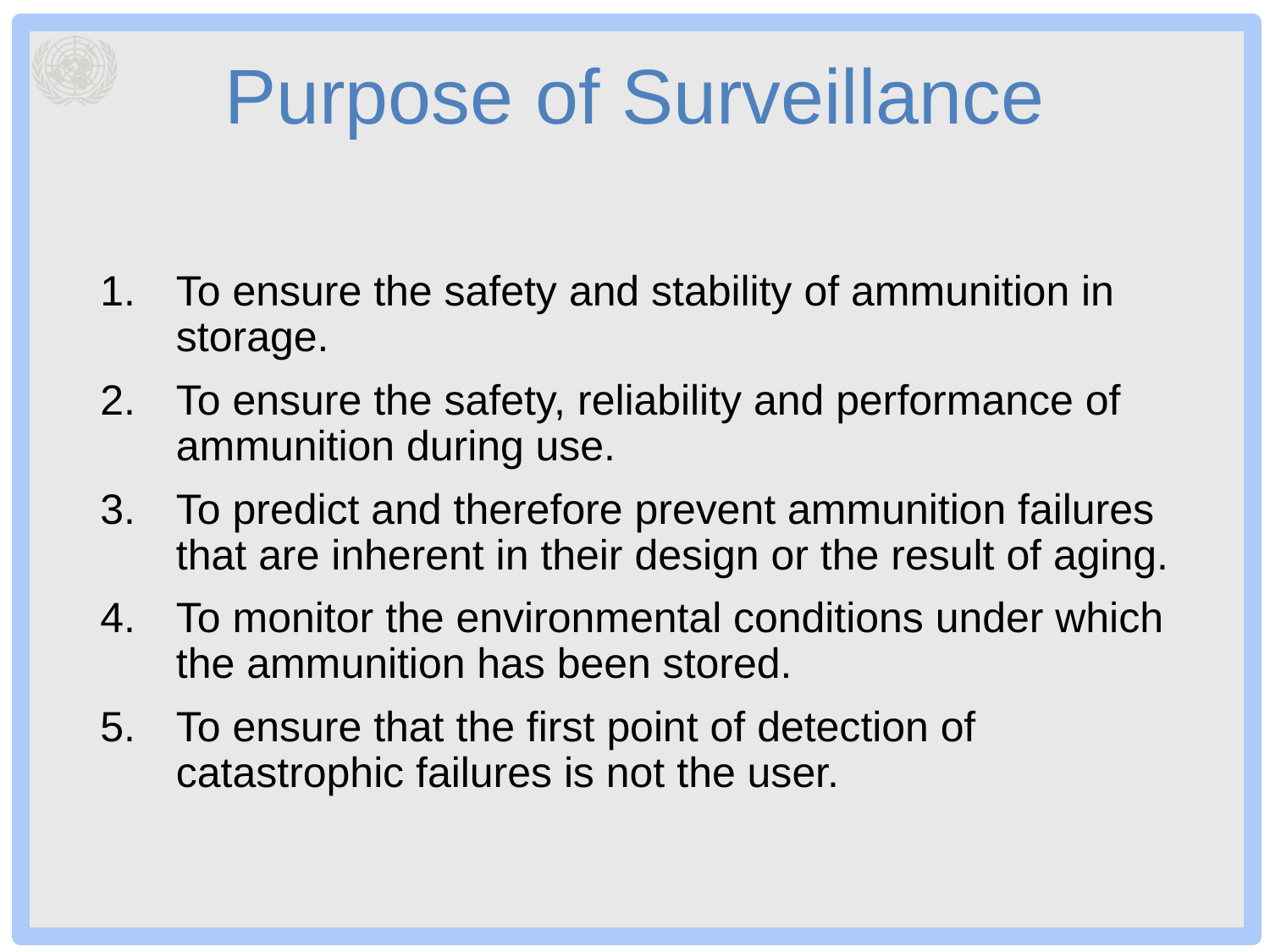

# Purpose of Surveillance
To ensure the safety and stability of ammunition in storage.
To ensure the safety, reliability and performance of ammunition during use.
To predict and therefore prevent ammunition failures that are inherent in their design or the result of aging.
To monitor the environmental conditions under which the ammunition has been stored.
To ensure that the first point of detection of catastrophic failures is not the user.